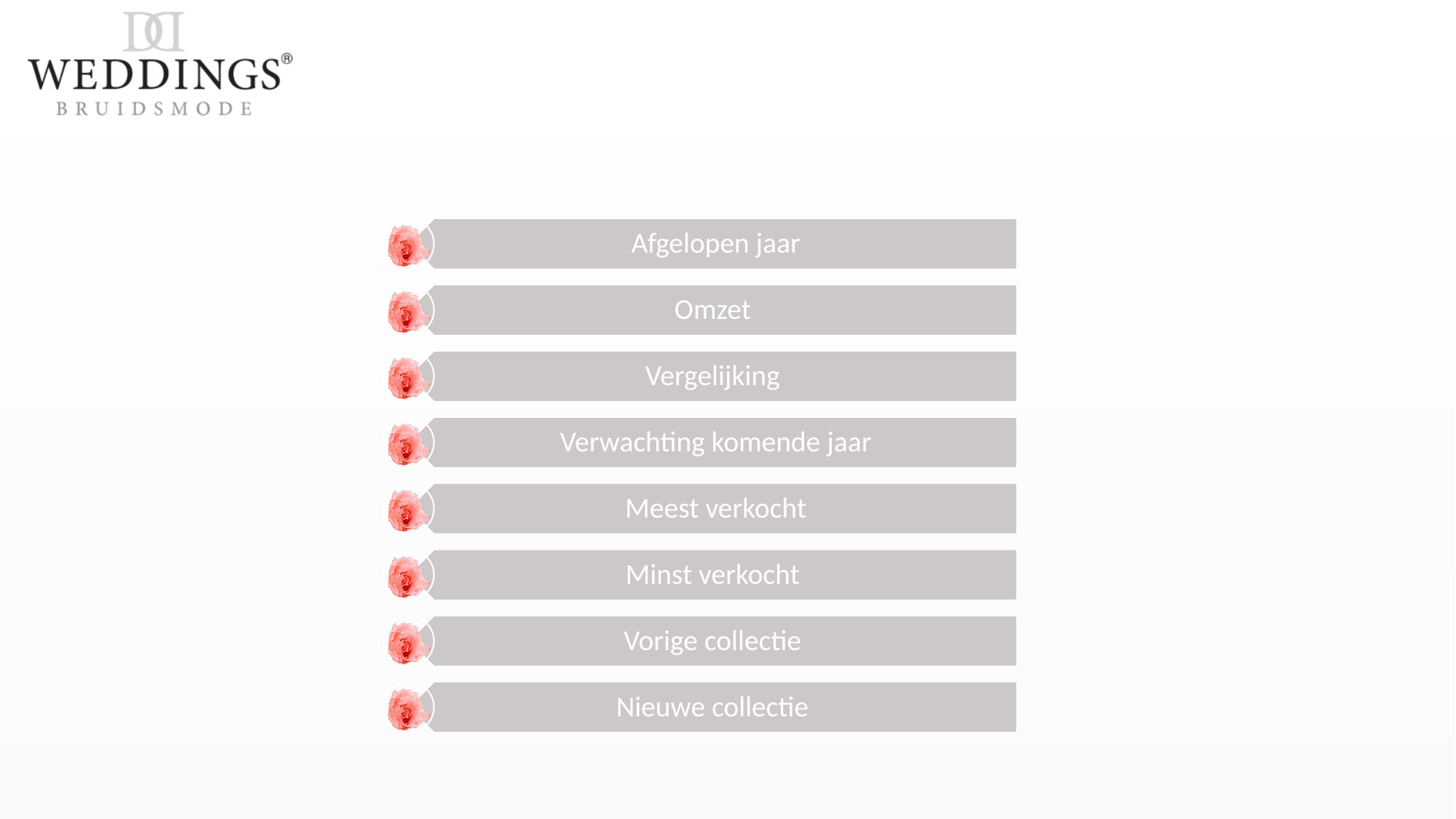

Afgelopen jaar
Omzet
Vergelijking
Verwachting komende jaar
Meest verkocht
Minst verkocht
Vorige collectie
Nieuwe collectie